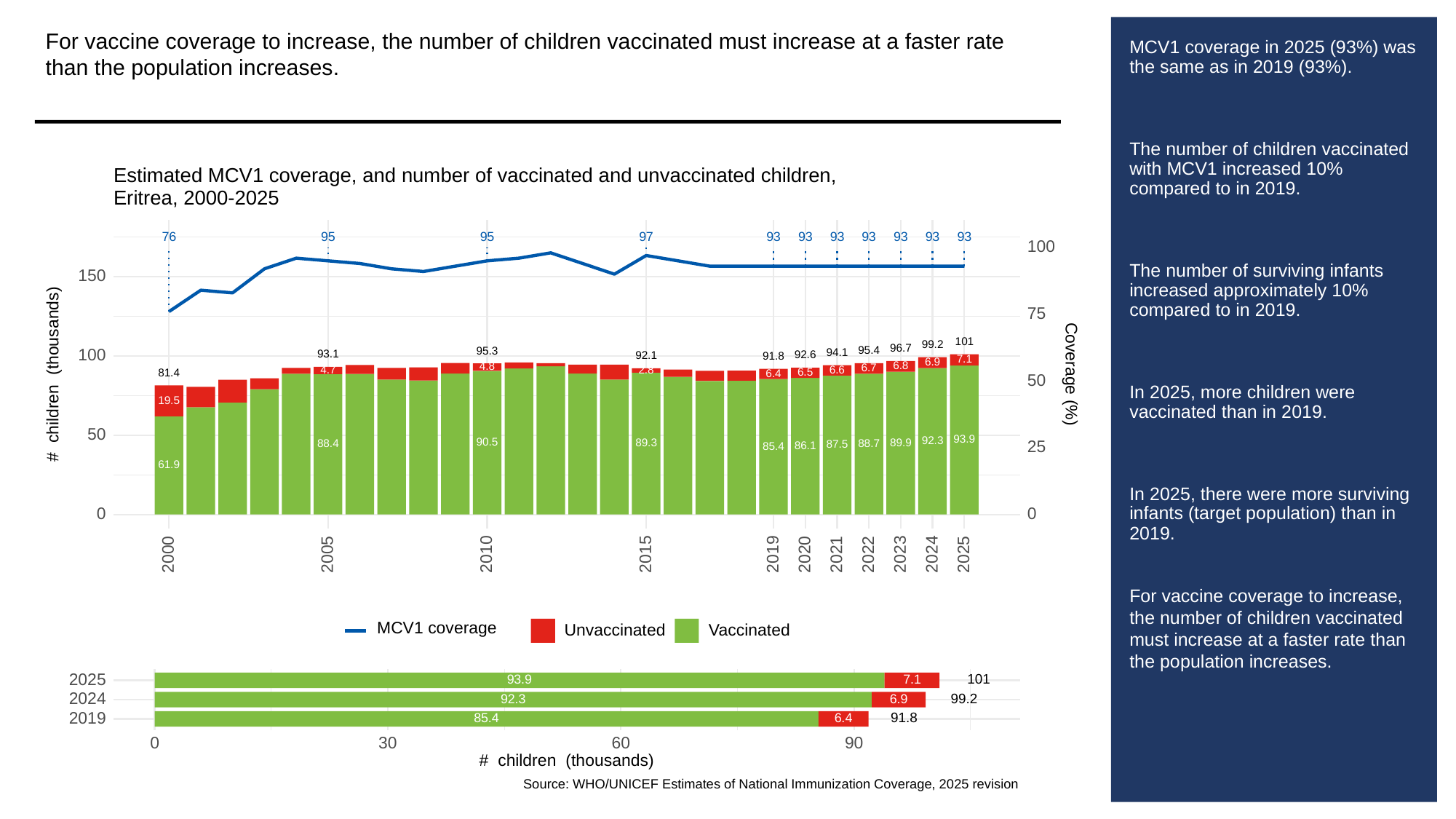

For vaccine coverage to increase, the number of children vaccinated must increase at a faster rate than the population increases.
# MCV1 coverage in 2025 (93%) was the same as in 2019 (93%).

The number of children vaccinated with MCV1 increased 10% compared to in 2019.

The number of surviving infants increased approximately 10% compared to in 2019.

In 2025, more children were vaccinated than in 2019.

In 2025, there were more surviving infants (target population) than in 2019.

For vaccine coverage to increase, the number of children vaccinated must increase at a faster rate than the population increases.

Estimated MCV1 coverage, and number of vaccinated and unvaccinated children,
Eritrea, 2000-2025

93
93
93
93
93
93
93
76
95
95
97

100

150

75

101
99.2
96.7
95.4
95.3
94.1
100
93.1
92.6
92.1
91.8

7.1

6.9

6.8

4.8

6.7

6.6

2.8
#  children  (thousands)
Coverage (%)
4.7

6.5

81.4

6.4

50

19.5

50

93.9
92.3
90.5
89.9
89.3
88.7
88.4
87.5
25
86.1
85.4
61.9

0
0

2023
2000
2005
2010
2015
2019
2020
2021
2022
2024
2025

MCV1 coverage
Unvaccinated
Vaccinated

2025
101
93.9
7.1

2024
99.2
92.3
6.9

2019
91.8
85.4
6.4

30
0
60
90
#  children  (thousands)
Source: WHO/UNICEF Estimates of National Immunization Coverage, 2025 revision